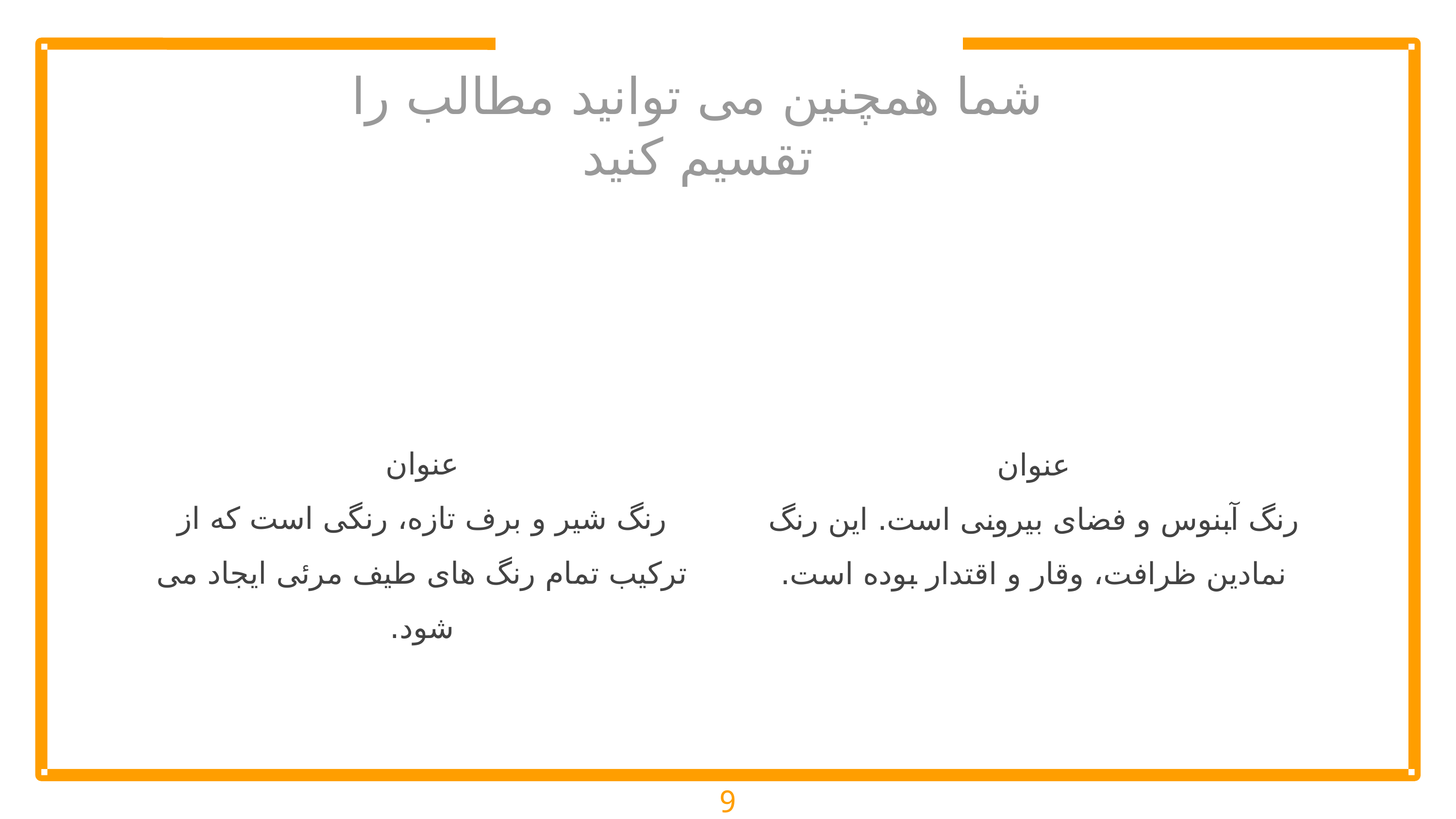

شما همچنین می توانید مطالب را تقسیم کنید

عنوان
رنگ شیر و برف تازه، رنگی است که از ترکیب تمام رنگ های طیف مرئی ایجاد می شود.
عنوان
رنگ آبنوس و فضای بیرونی است. این رنگ نمادین ظرافت، وقار و اقتدار بوده است.
9